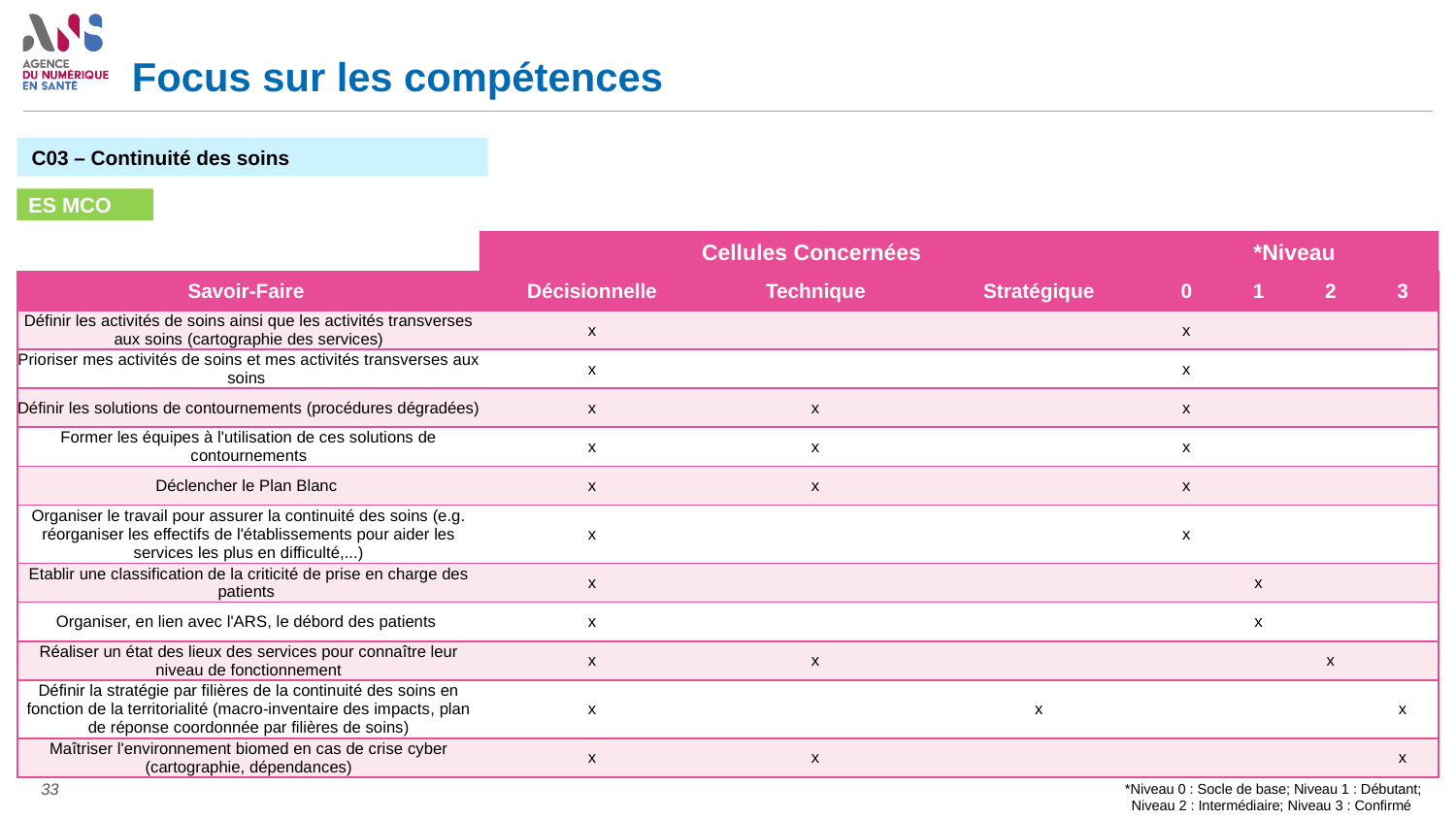

# Focus sur les compétences
C03 – Continuité des soins
ES MCO
Cellules Concernées
*Niveau
| Savoir-Faire | Décisionnelle | Technique | Stratégique | 0 | 1 | 2 | 3 |
| --- | --- | --- | --- | --- | --- | --- | --- |
| Définir les activités de soins ainsi que les activités transverses aux soins (cartographie des services) | x |  |  | x |  |  |  |
| Prioriser mes activités de soins et mes activités transverses aux soins | x |  |  | x |  |  |  |
| Définir les solutions de contournements (procédures dégradées) | x | x |  | x |  |  |  |
| Former les équipes à l'utilisation de ces solutions de contournements | x | x |  | x |  |  |  |
| Déclencher le Plan Blanc | x | x |  | x |  |  |  |
| Organiser le travail pour assurer la continuité des soins (e.g. réorganiser les effectifs de l'établissements pour aider les services les plus en difficulté,...) | x |  |  | x |  |  |  |
| Etablir une classification de la criticité de prise en charge des patients | x |  |  |  | x |  |  |
| Organiser, en lien avec l'ARS, le débord des patients | x |  |  |  | x |  |  |
| Réaliser un état des lieux des services pour connaître leur niveau de fonctionnement | x | x |  |  |  | x |  |
| Définir la stratégie par filières de la continuité des soins en fonction de la territorialité (macro-inventaire des impacts, plan de réponse coordonnée par filières de soins) | x |  | x |  |  |  | x |
| Maîtriser l'environnement biomed en cas de crise cyber (cartographie, dépendances) | x | x |  |  |  |  | x |
33
*Niveau 0 : Socle de base; Niveau 1 : Débutant; Niveau 2 : Intermédiaire; Niveau 3 : Confirmé